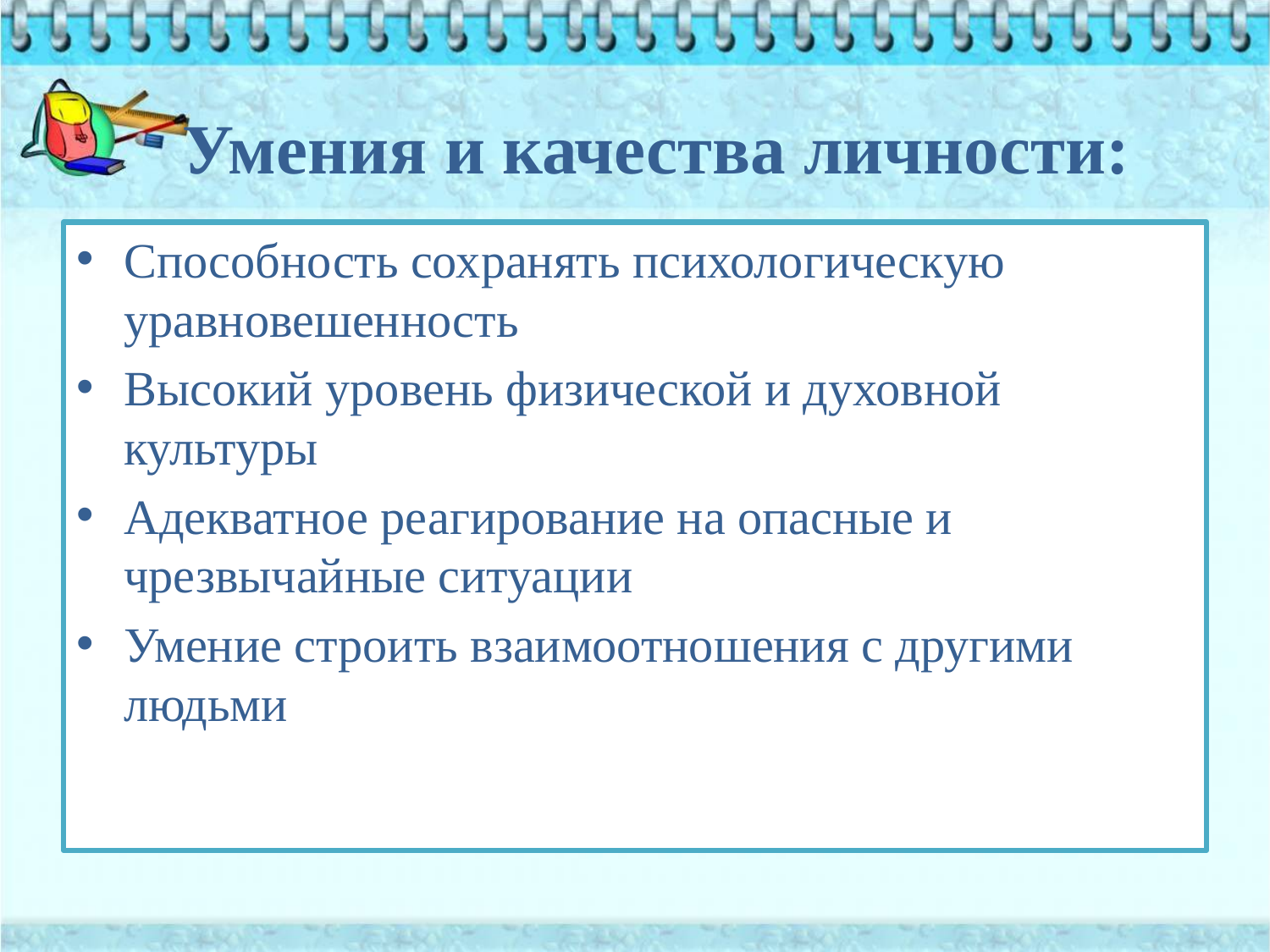

# Умения и качества личности:
Способность сохранять психологическую уравновешенность
Высокий уровень физической и духовной культуры
Адекватное реагирование на опасные и чрезвычайные ситуации
Умение строить взаимоотношения с другими людьми